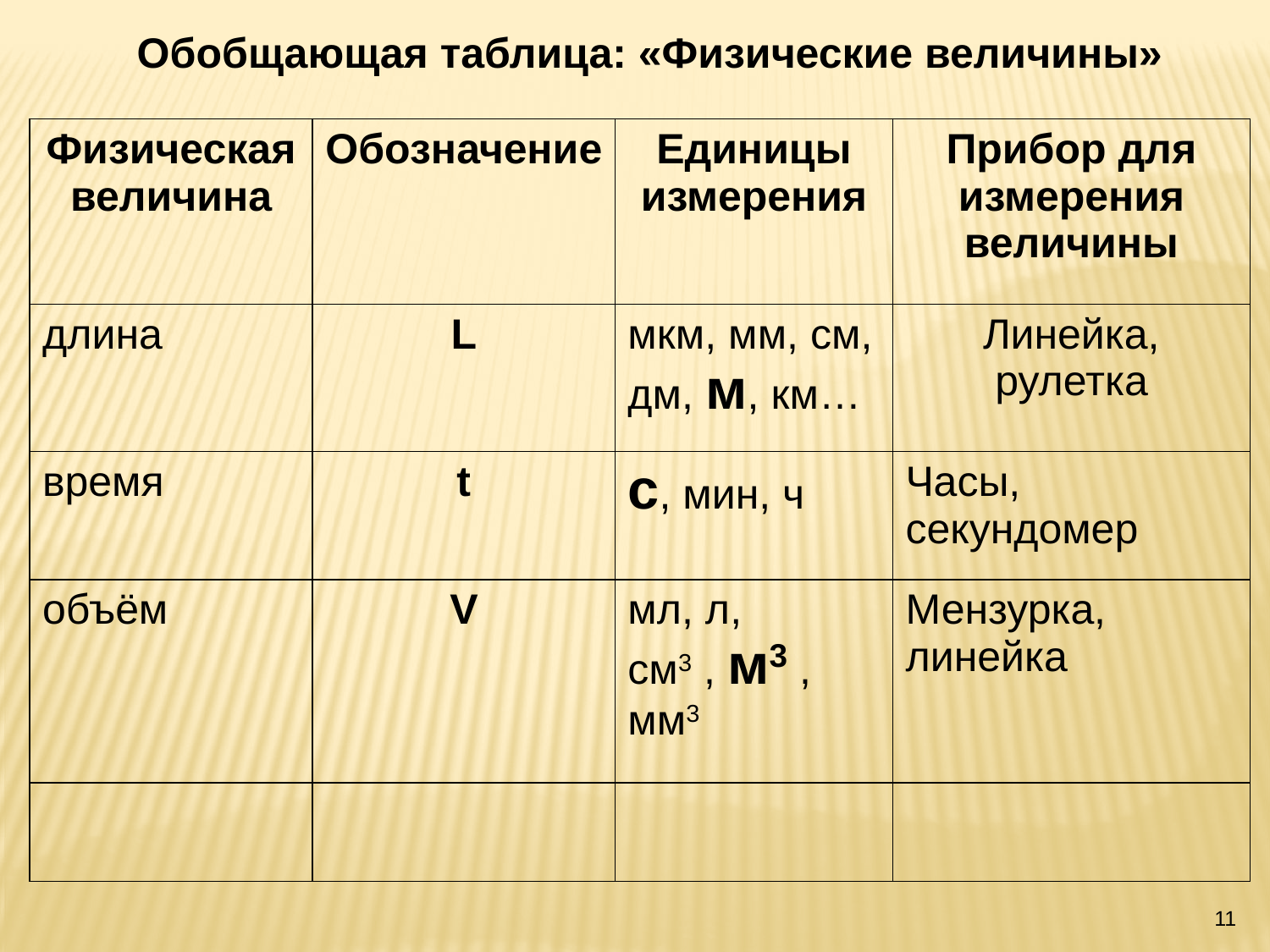

Обобщающая таблица: «Физические величины»
| Физическая величина | Обозначение | Единицы измерения | Прибор для измерения величины |
| --- | --- | --- | --- |
| длина | L | мкм, мм, см, дм, м, км… | Линейка, рулетка |
| время | t | с, мин, ч | Часы, секундомер |
| объём | V | мл, л, см3 , м3 , мм3 | Мензурка, линейка |
|  |  |  |  |
11